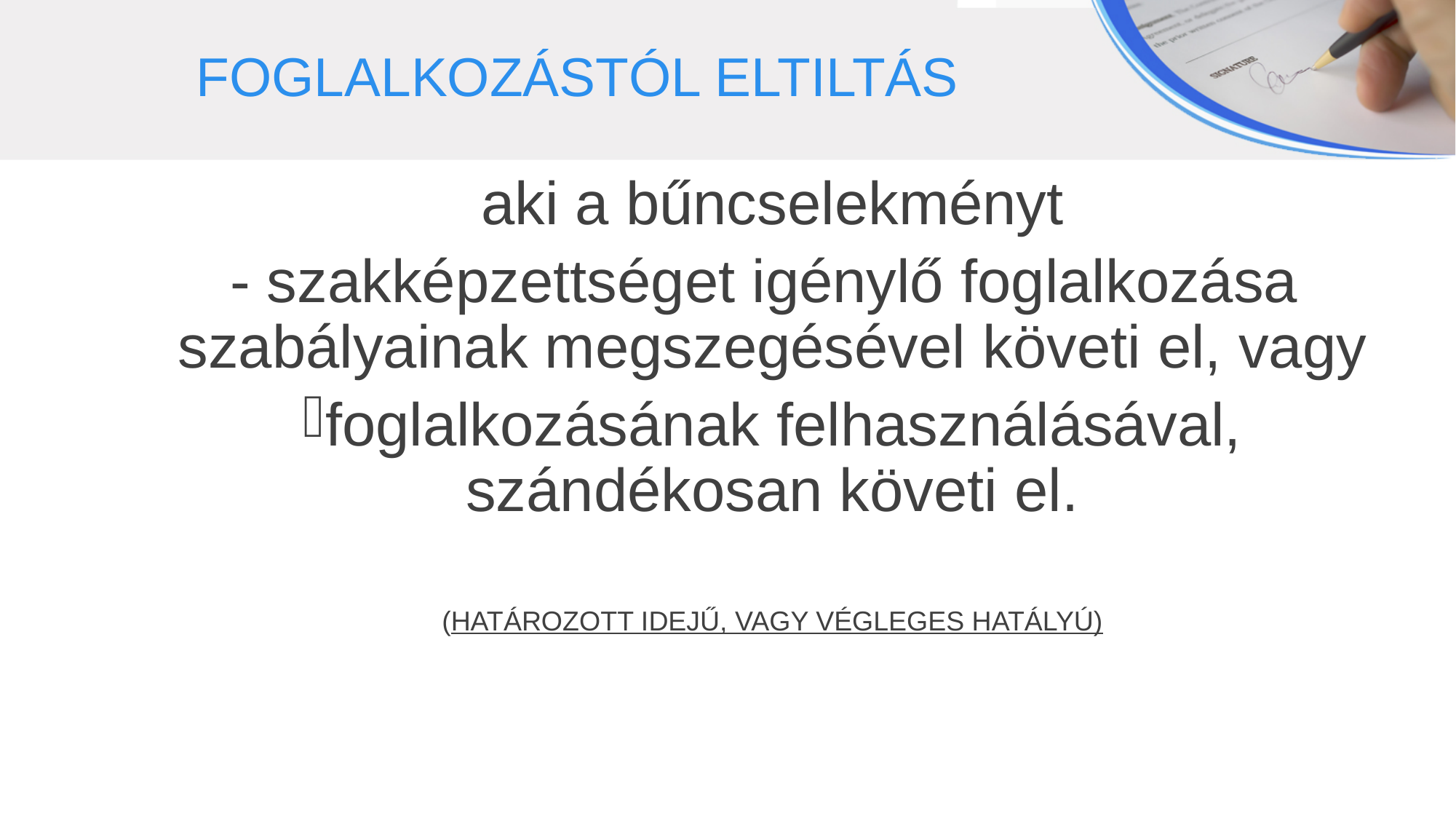

FOGLALKOZÁSTÓL ELTILTÁS

aki a bűncselekményt
- szakképzettséget igénylő foglalkozása
szabályainak megszegésével követi el, vagy
foglalkozásának felhasználásával, szándékosan követi el.

(HATÁROZOTT IDEJŰ, VAGY VÉGLEGES HATÁLYÚ)